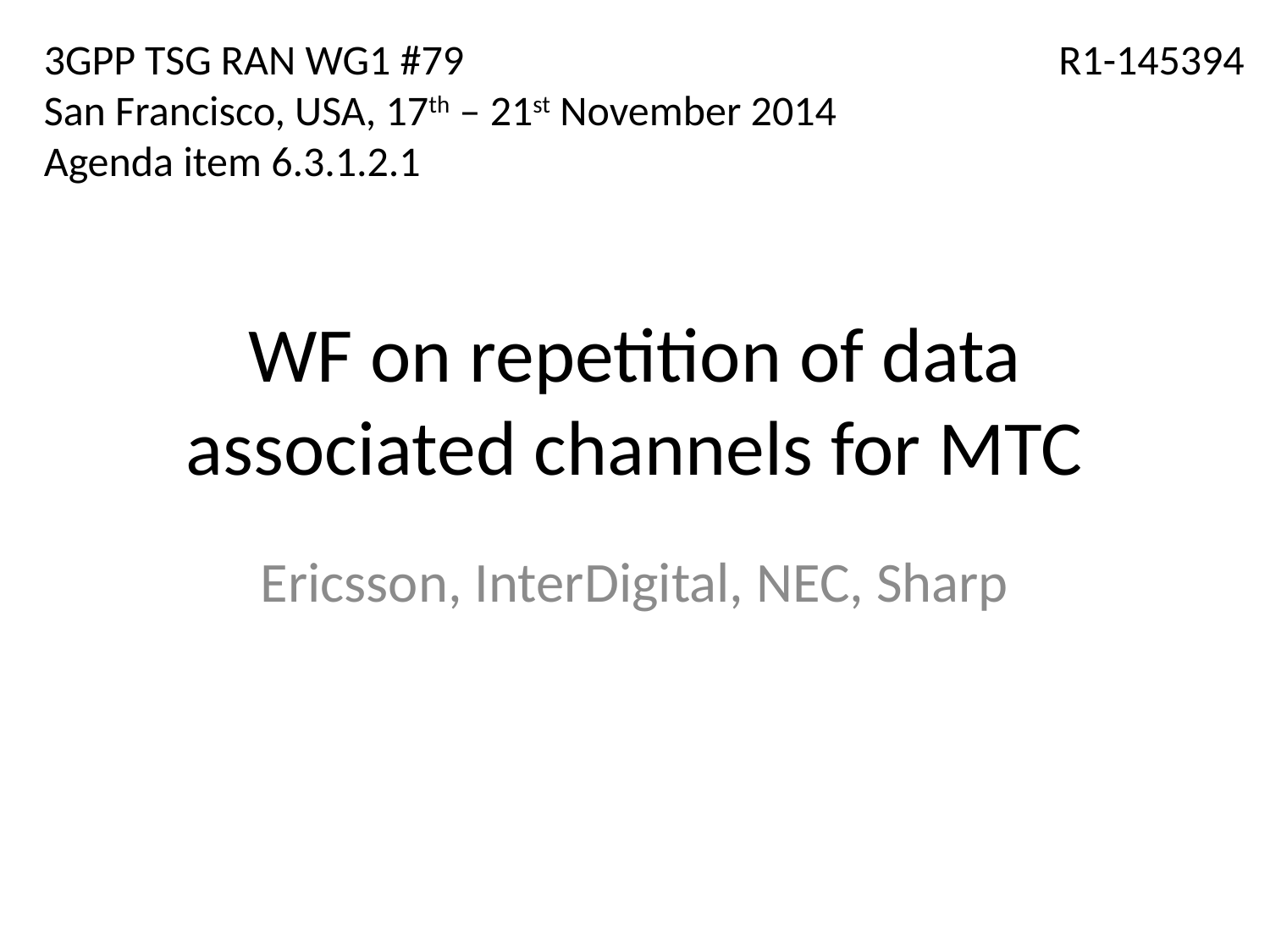

3GPP TSG RAN WG1 #79
San Francisco, USA, 17th – 21st November 2014
Agenda item 6.3.1.2.1
R1-145394
# WF on repetition of data associated channels for MTC
Ericsson, InterDigital, NEC, Sharp